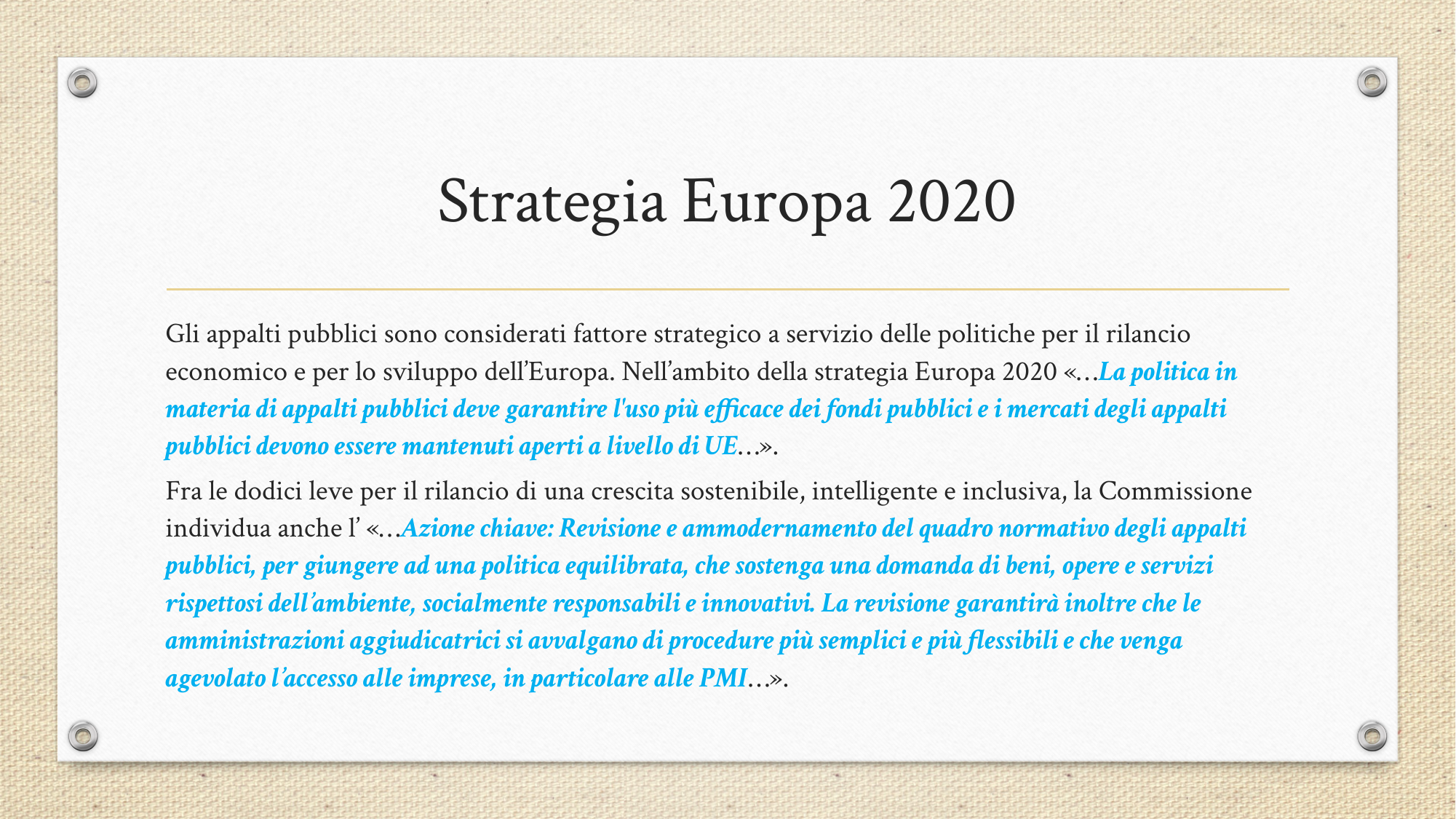

# Strategia Europa 2020
Gli appalti pubblici sono considerati fattore strategico a servizio delle politiche per il rilancio economico e per lo sviluppo dell’Europa. Nell’ambito della strategia Europa 2020 «…La politica in materia di appalti pubblici deve garantire l'uso più efficace dei fondi pubblici e i mercati degli appalti pubblici devono essere mantenuti aperti a livello di UE…».
Fra le dodici leve per il rilancio di una crescita sostenibile, intelligente e inclusiva, la Commissione individua anche l’ «…Azione chiave: Revisione e ammodernamento del quadro normativo degli appalti pubblici, per giungere ad una politica equilibrata, che sostenga una domanda di beni, opere e servizi rispettosi dell’ambiente, socialmente responsabili e innovativi. La revisione garantirà inoltre che le amministrazioni aggiudicatrici si avvalgano di procedure più semplici e più flessibili e che venga agevolato l’accesso alle imprese, in particolare alle PMI…».